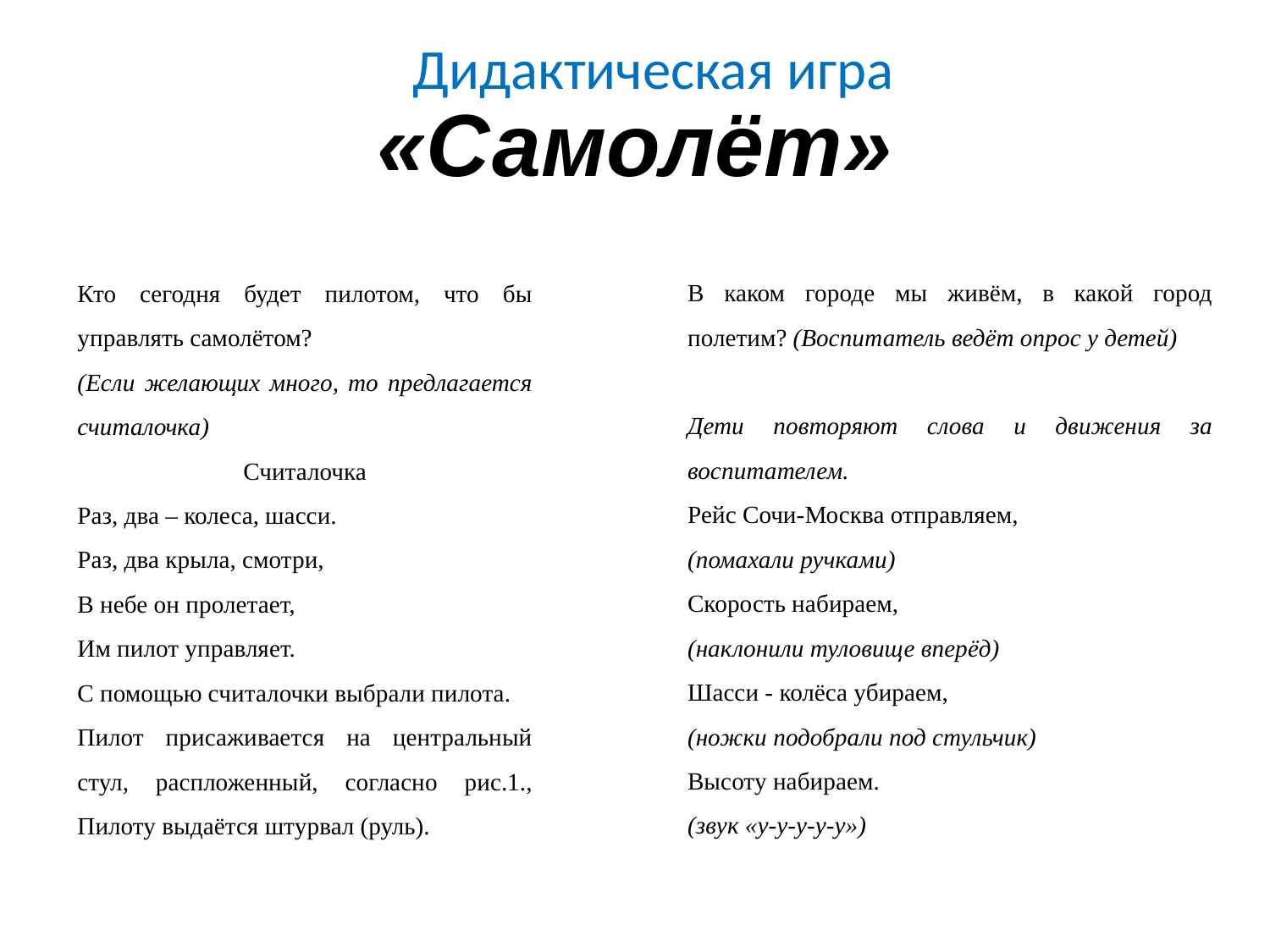

Дидактическая игра
«Самолёт»
В каком городе мы живём, в какой город полетим? (Воспитатель ведёт опрос у детей)

Дети повторяют слова и движения за воспитателем.
Рейс Сочи-Москва отправляем,
(помахали ручками)
Скорость набираем,
(наклонили туловище вперёд)
Шасси - колёса убираем,
(ножки подобрали под стульчик)
Высоту набираем.
(звук «у-у-у-у-у»)

Кто сегодня будет пилотом, что бы управлять самолётом?
(Если желающих много, то предлагается считалочка)
Считалочка
Раз, два – колеса, шасси.
Раз, два крыла, смотри,
В небе он пролетает,
Им пилот управляет.
С помощью считалочки выбрали пилота.
Пилот присаживается на центральный стул, распложенный, согласно рис.1., Пилоту выдаётся штурвал (руль).